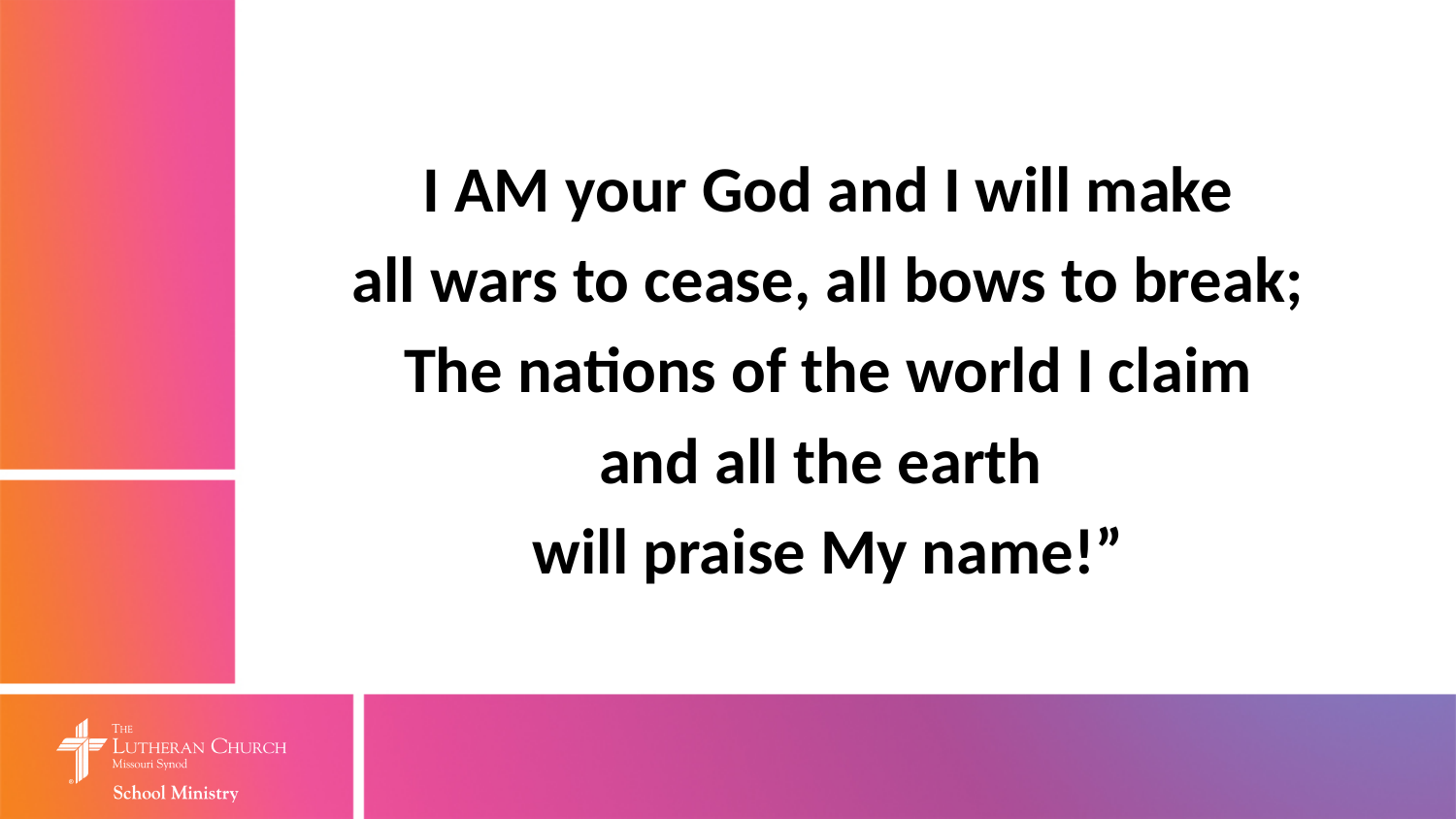

I AM your God and I will make
all wars to cease, all bows to break;
The nations of the world I claim
and all the earth
will praise My name!”